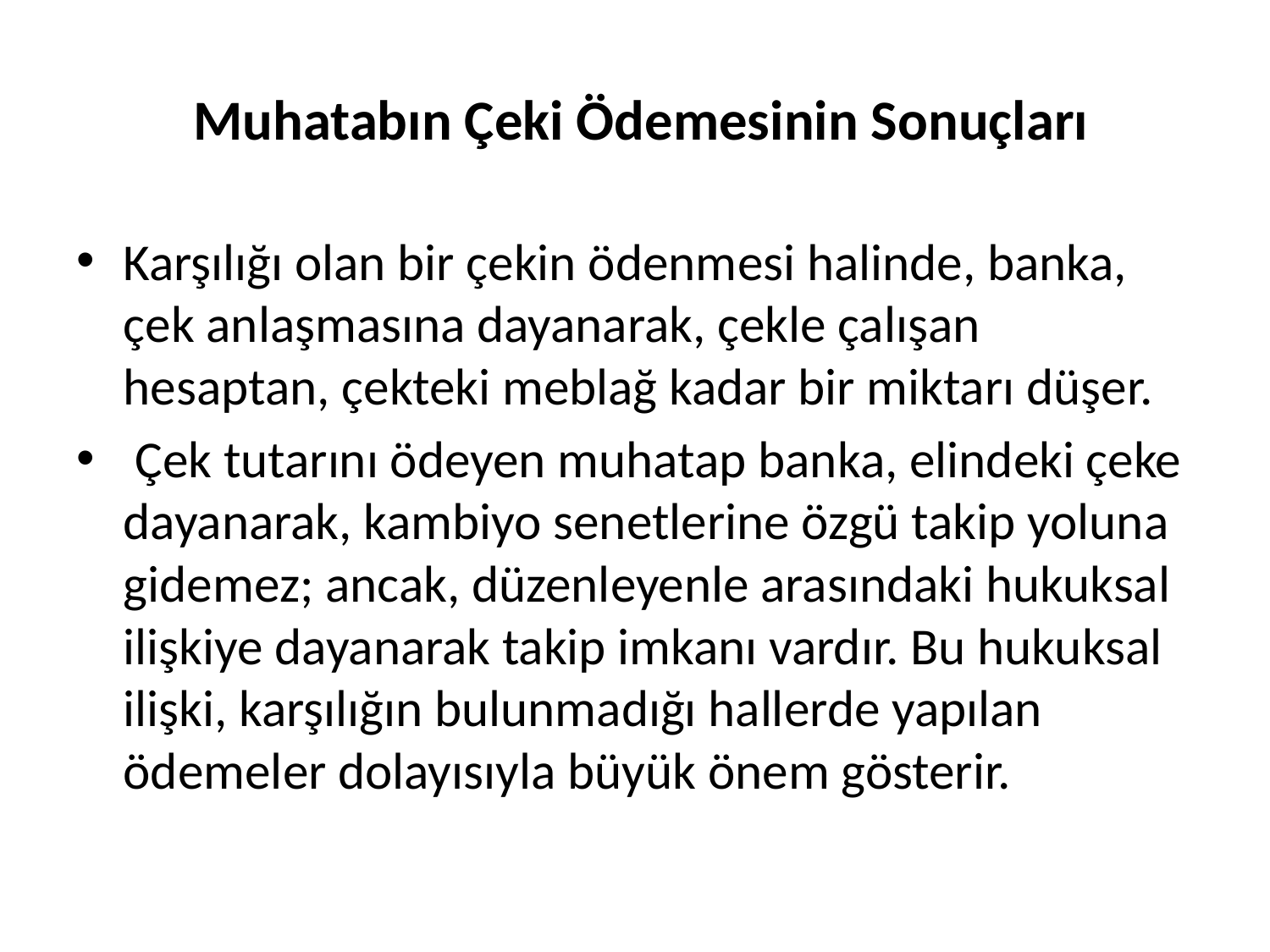

# Muhatabın Çeki Ödemesinin Sonuçları
Karşılığı olan bir çekin ödenmesi halinde, banka, çek anlaşmasına dayanarak, çekle çalışan hesaptan, çekteki meblağ kadar bir miktarı düşer.
 Çek tutarını ödeyen muhatap banka, elindeki çeke dayanarak, kambiyo senetlerine özgü takip yoluna gidemez; ancak, düzenleyenle arasındaki hukuksal ilişkiye dayanarak takip imkanı vardır. Bu hukuksal ilişki, karşılığın bulunmadığı hallerde yapılan ödemeler dolayısıyla büyük önem gösterir.